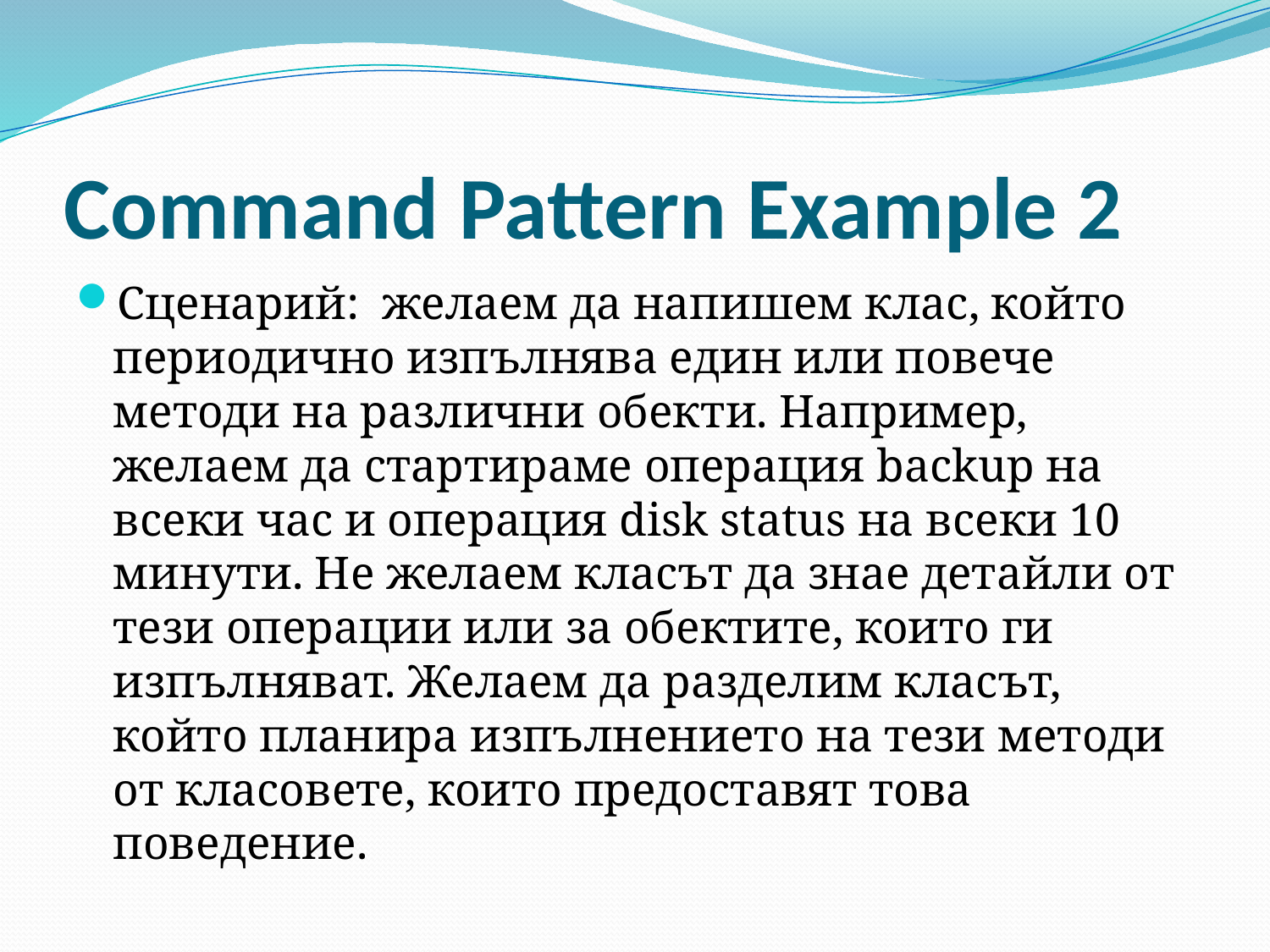

# Command Pattern Example 2
Сценарий:  желаем да напишем клас, който периодично изпълнява един или повече методи на различни обекти. Например, желаем да стартираме операция backup на всеки час и операция disk status на всеки 10 минути. Не желаем класът да знае детайли от тези операции или за обектите, които ги изпълняват. Желаем да разделим класът, който планира изпълнението на тези методи от класовете, които предоставят това поведение.